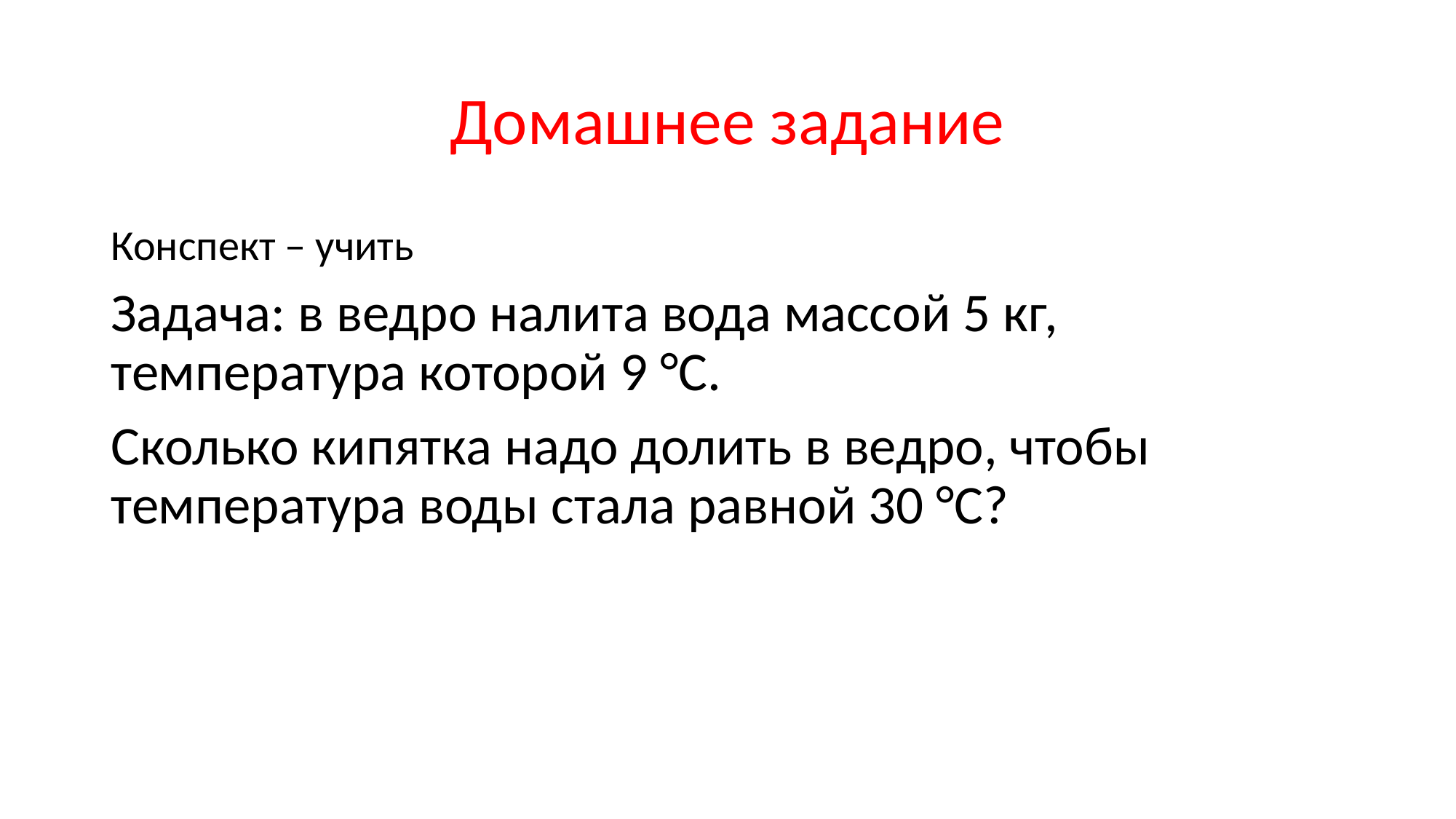

# Домашнее задание
Конспект – учить
Задача: в ведро налита вода массой 5 кг, температура которой 9 °С.
Сколько кипятка надо долить в ведро, чтобы температура воды стала равной 30 °С?